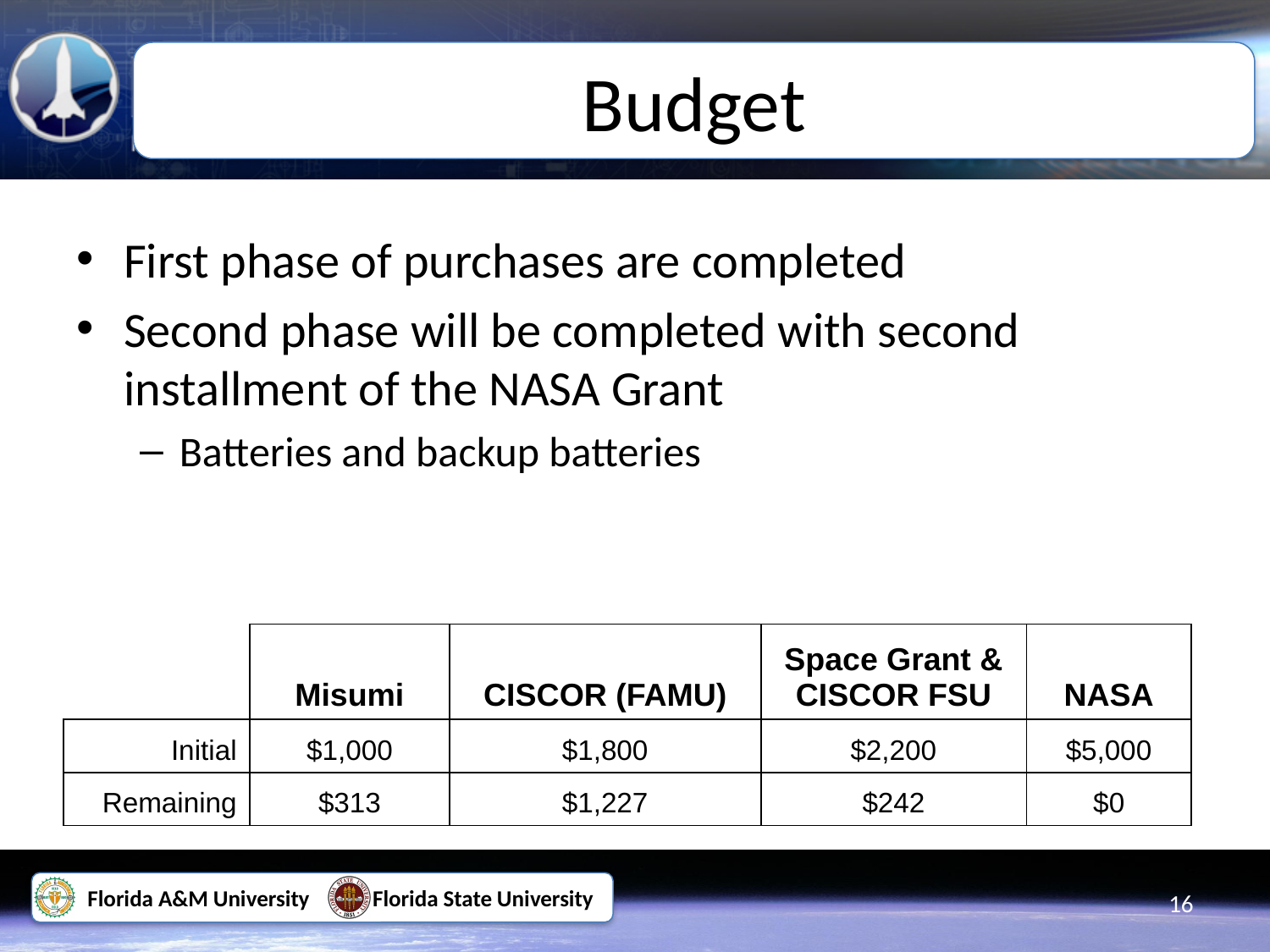

Budget
First phase of purchases are completed
Second phase will be completed with second installment of the NASA Grant
Batteries and backup batteries

|  | Misumi | CISCOR (FAMU) | Space Grant & CISCOR FSU | NASA |
| --- | --- | --- | --- | --- |
| Initial | $1,000 | $1,800 | $2,200 | $5,000 |
| Remaining | $313 | $1,227 | $242 | $0 |
16